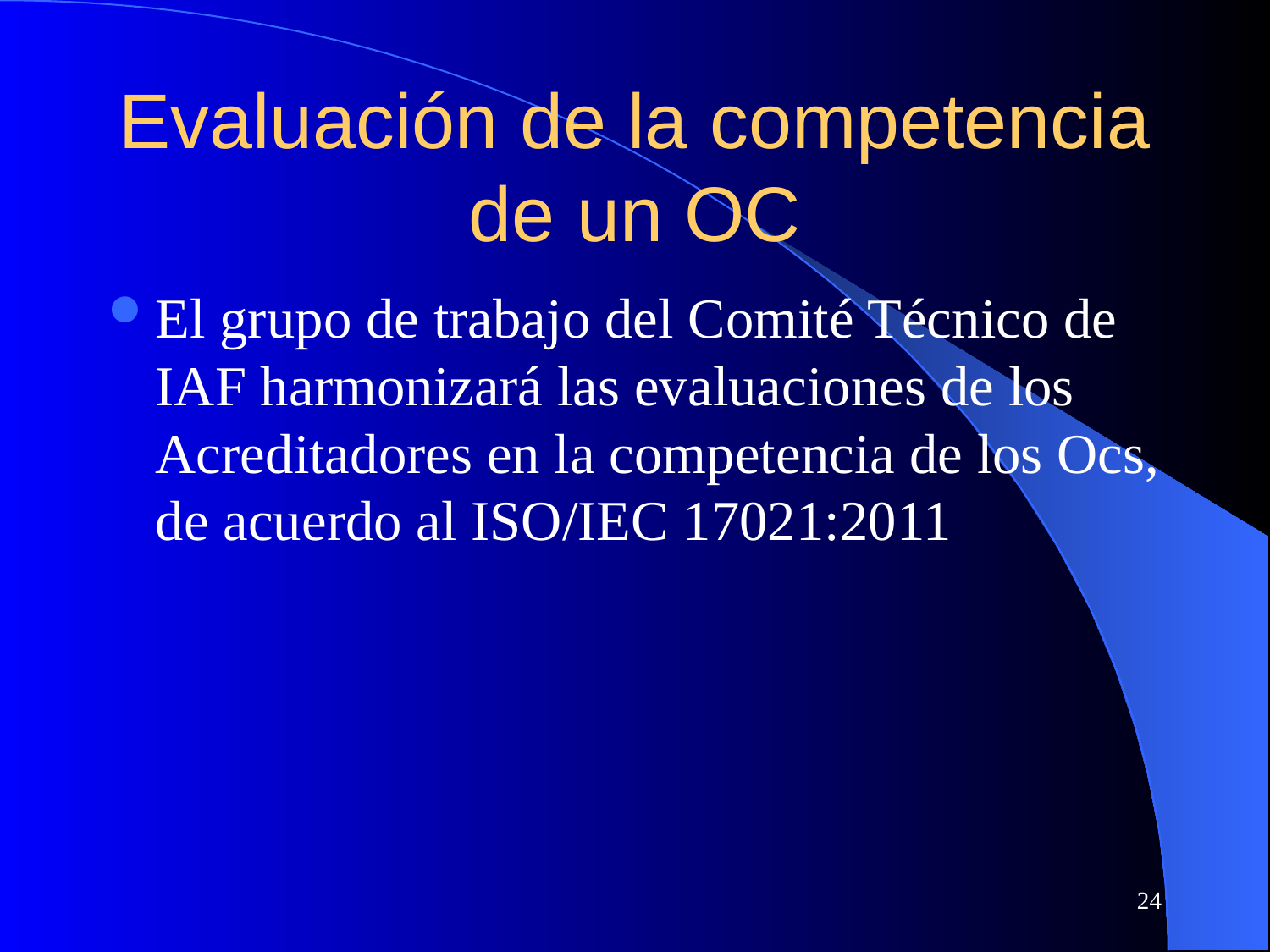

# Evaluación de la competencia de un OC
El grupo de trabajo del Comité Técnico de IAF harmonizará las evaluaciones de los Acreditadores en la competencia de los Ocs, de acuerdo al ISO/IEC 17021:2011
24